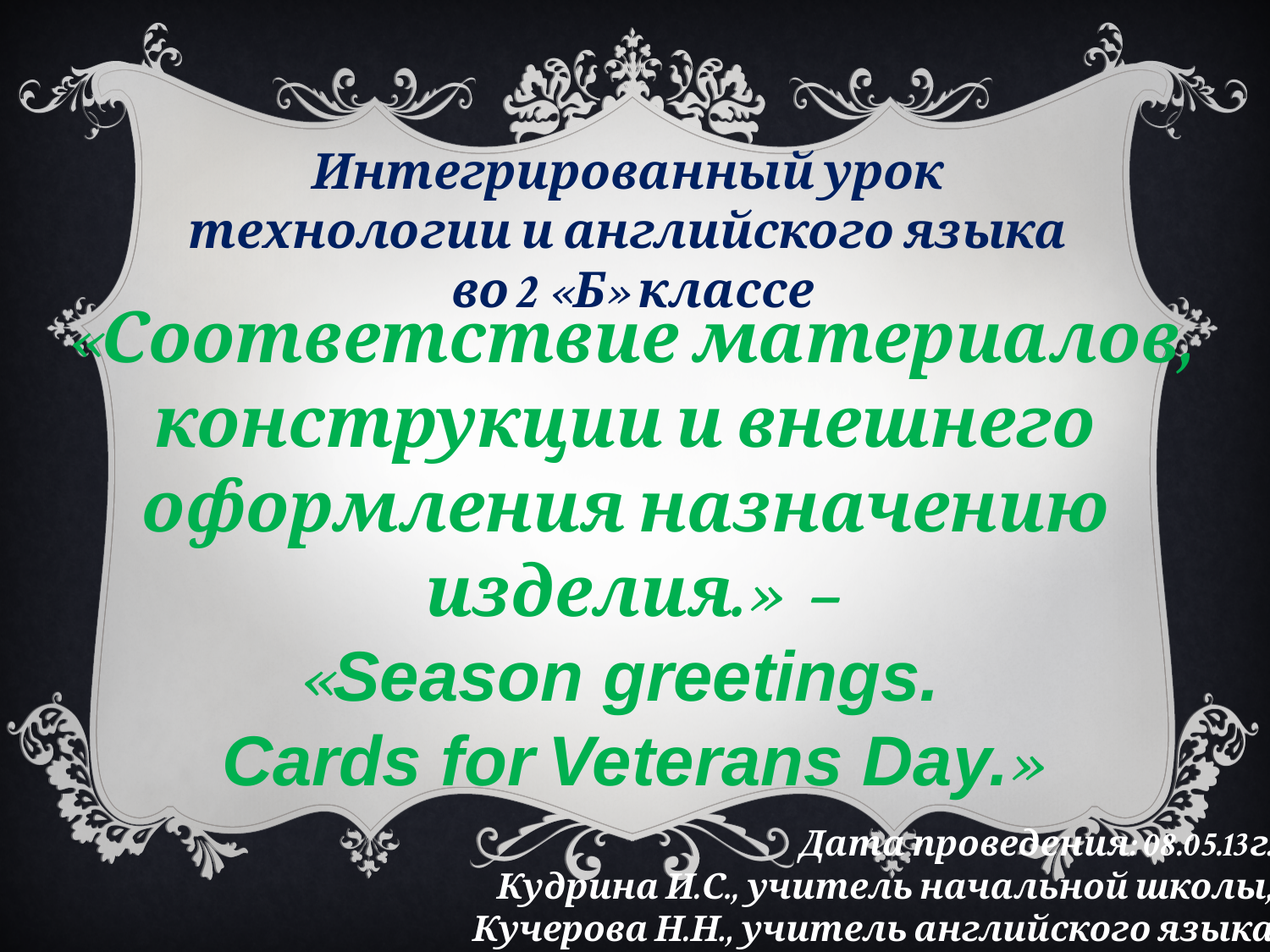

Интегрированный урок
технологии и английского языка
во 2 «Б» классе
«Соответствие материалов,
конструкции и внешнего
оформления назначению
изделия.»  –
 «Season greetings.
Cards for Veterans Day.»
Дата проведения: 08.05.13г.
Кудрина И.С., учитель начальной школы,
Кучерова Н.Н., учитель английского языка